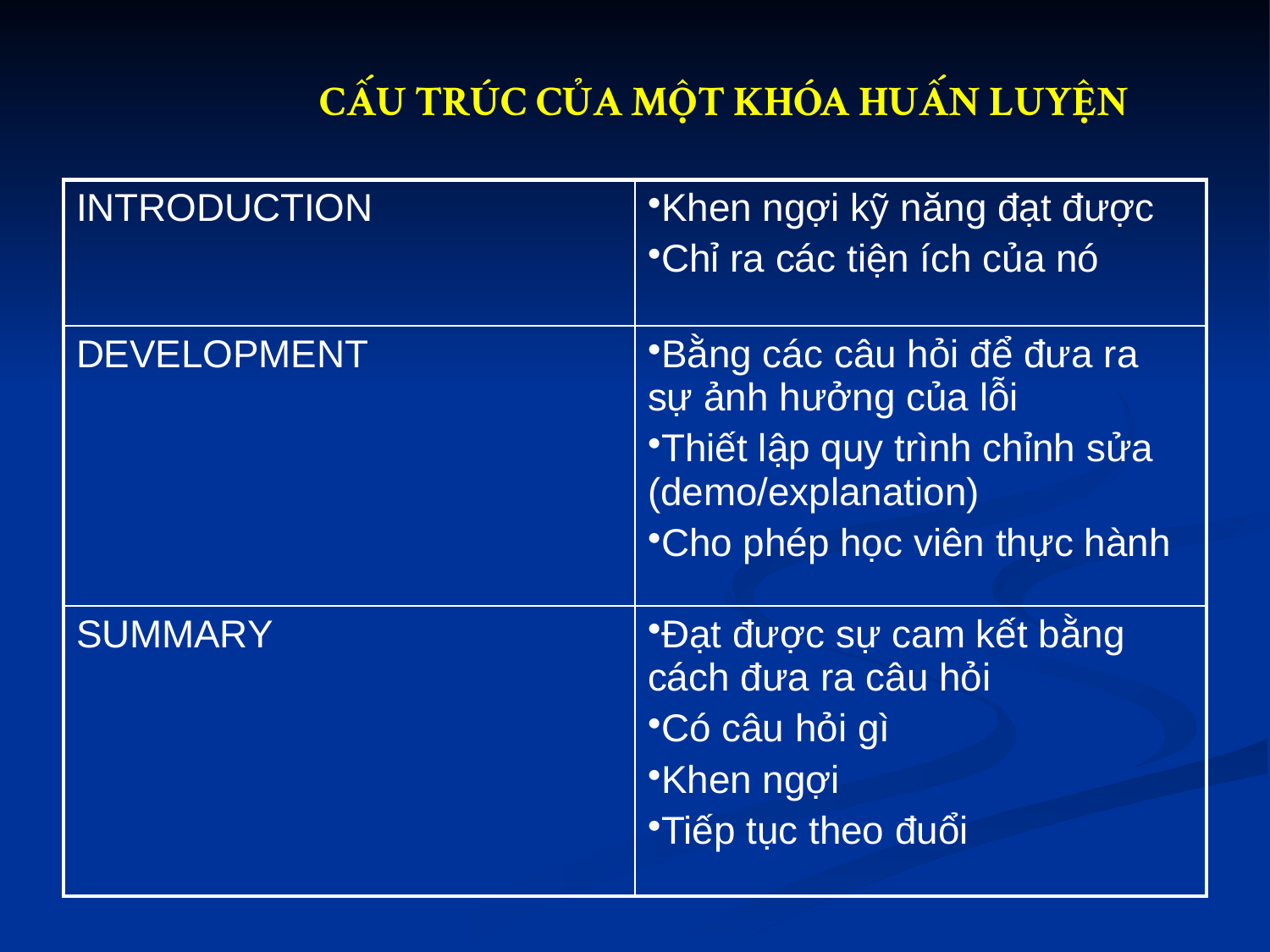

# CẤU TRÚC CỦA MỘT KHÓA HUẤN LUYỆN
| INTRODUCTION | Khen ngợi kỹ năng đạt được Chỉ ra các tiện ích của nó |
| --- | --- |
| DEVELOPMENT | Bằng các câu hỏi để đưa ra sự ảnh hưởng của lỗi Thiết lập quy trình chỉnh sửa (demo/explanation) Cho phép học viên thực hành |
| SUMMARY | Đạt được sự cam kết bằng cách đưa ra câu hỏi Có câu hỏi gì Khen ngợi Tiếp tục theo đuổi |